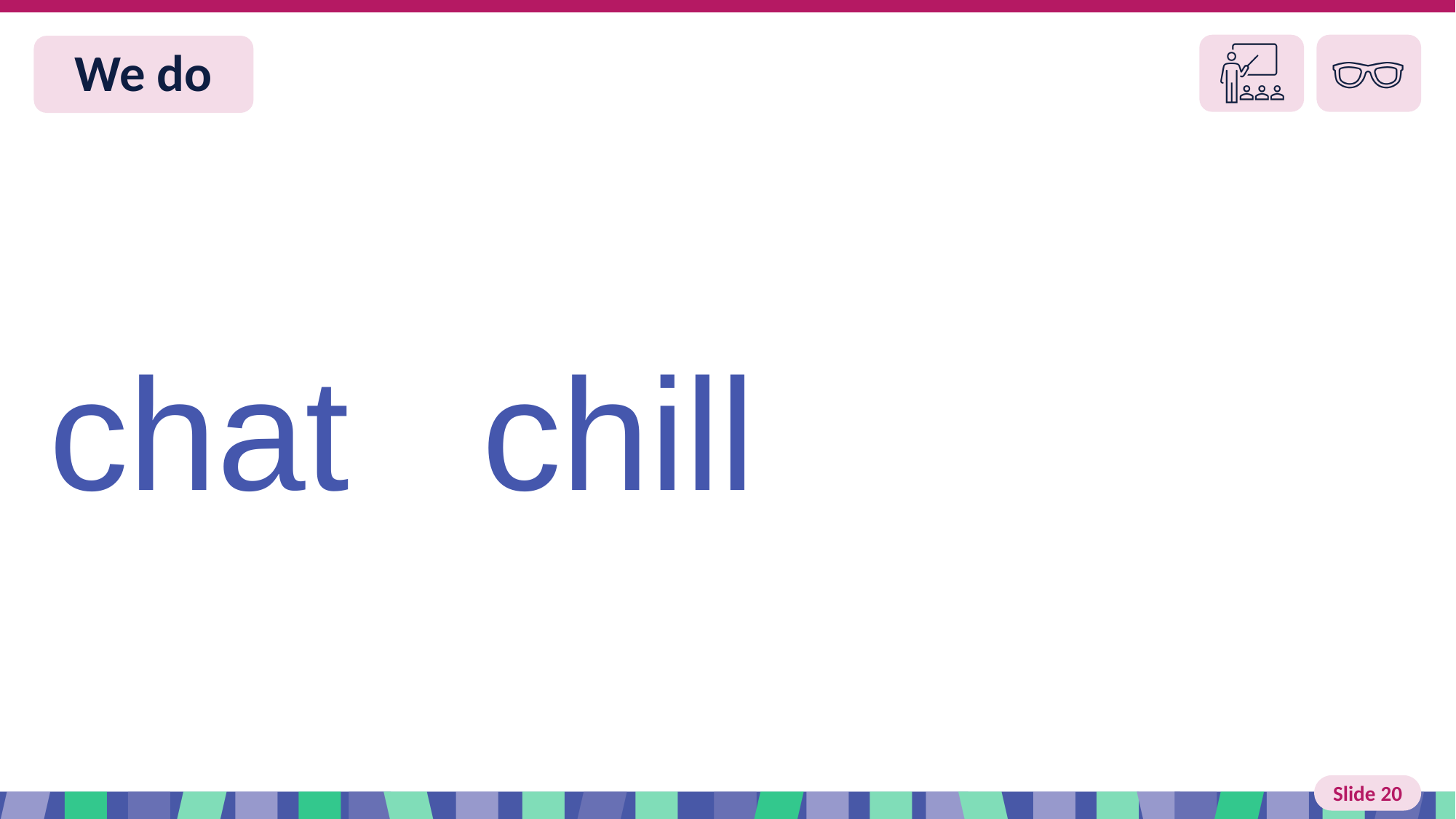

# Slide 20 We do
chat   chill